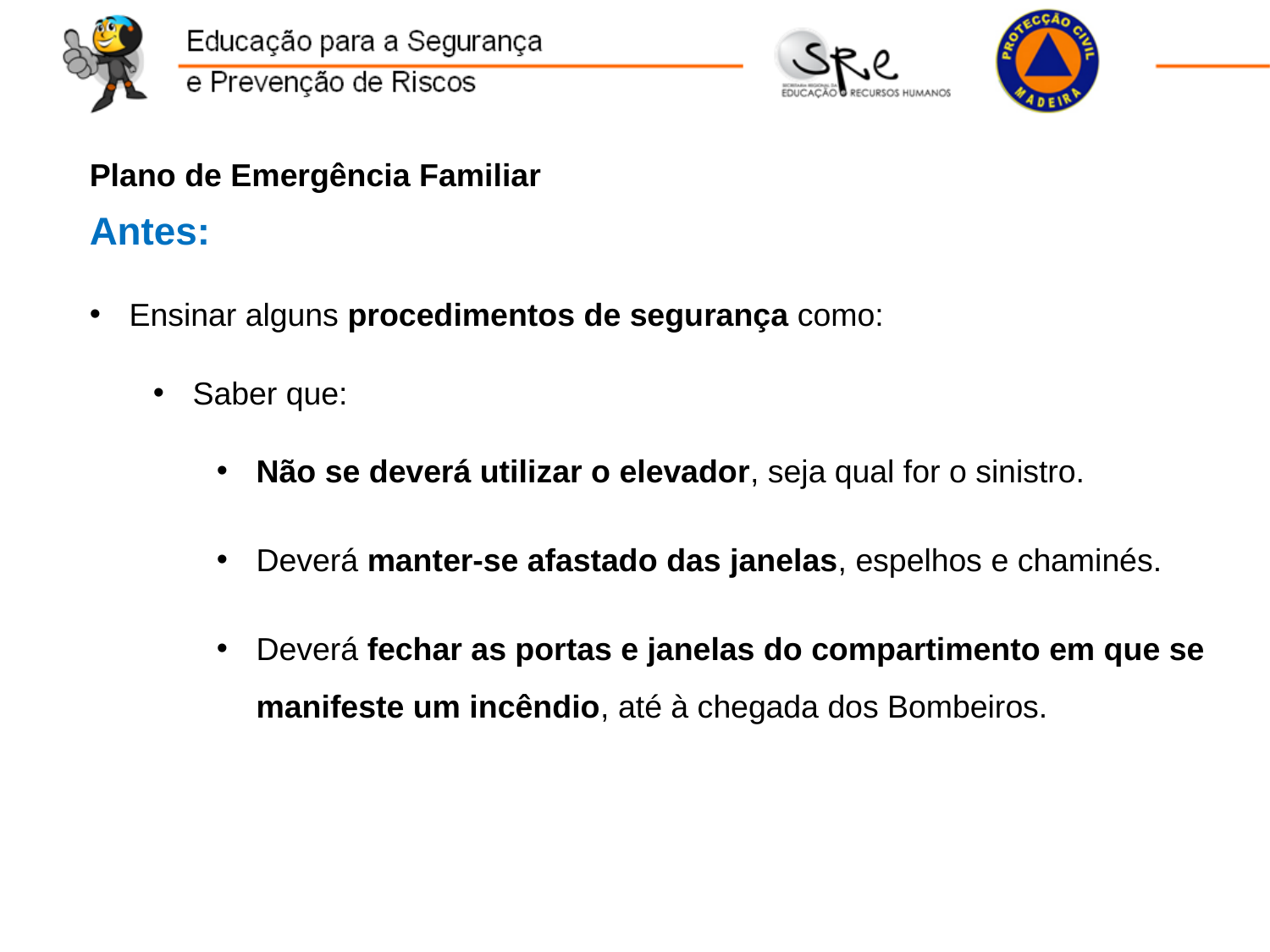

Plano de Emergência Familiar
Antes:
Ensinar alguns procedimentos de segurança como:
Saber que:
Não se deverá utilizar o elevador, seja qual for o sinistro.
Deverá manter-se afastado das janelas, espelhos e chaminés.
Deverá fechar as portas e janelas do compartimento em que se manifeste um incêndio, até à chegada dos Bombeiros.